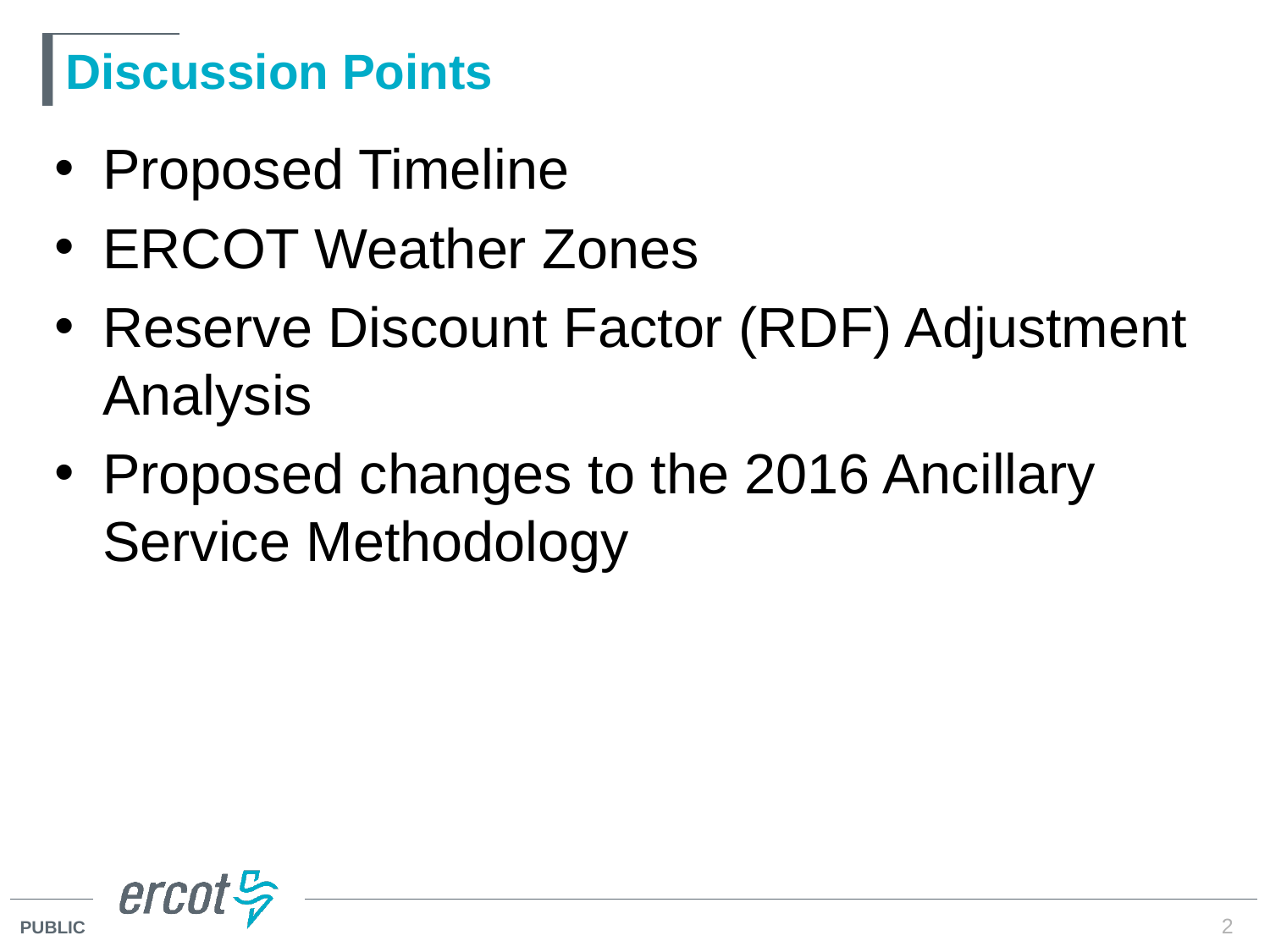

# Discussion Points
Proposed Timeline
ERCOT Weather Zones
Reserve Discount Factor (RDF) Adjustment  Analysis
Proposed changes to the 2016 Ancillary Service Methodology

2